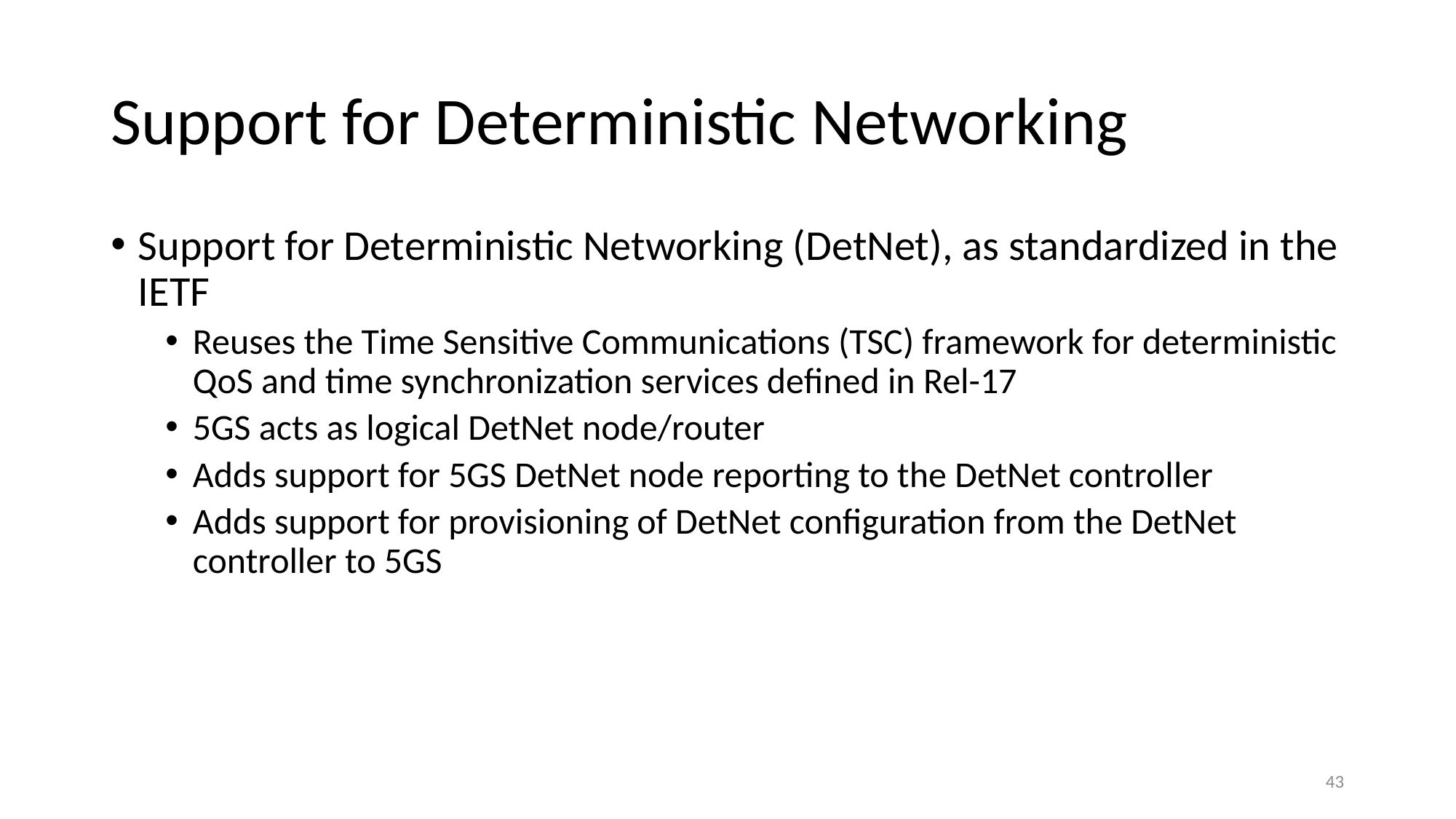

# Support for Deterministic Networking
Support for Deterministic Networking (DetNet), as standardized in the IETF
Reuses the Time Sensitive Communications (TSC) framework for deterministic QoS and time synchronization services defined in Rel-17
5GS acts as logical DetNet node/router
Adds support for 5GS DetNet node reporting to the DetNet controller
Adds support for provisioning of DetNet configuration from the DetNet controller to 5GS
43